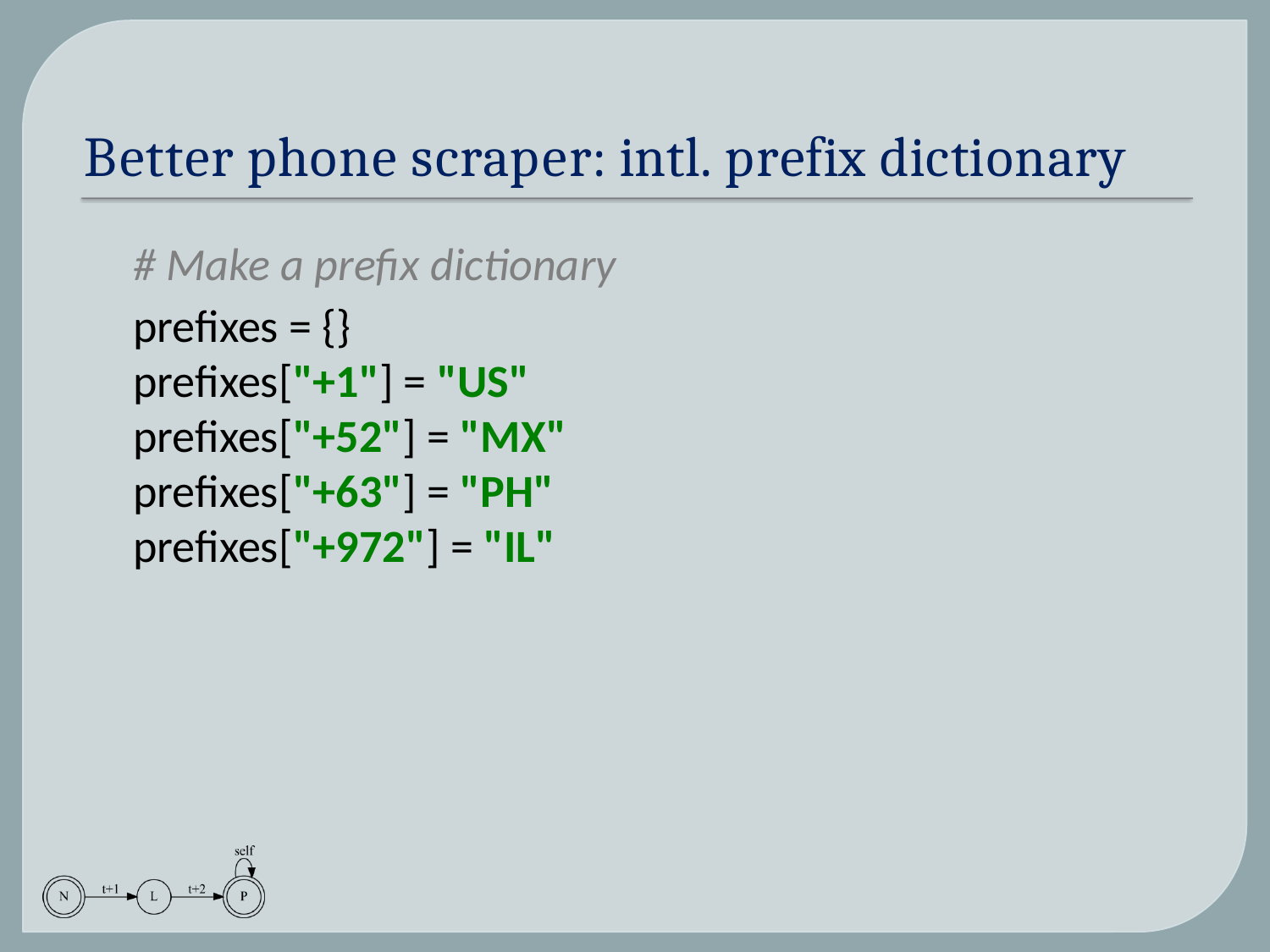

# Better phone scraper: intl. prefix dictionary
# Make a prefix dictionary
prefixes = {}
prefixes["+1"] = "US"
prefixes["+52"] = "MX"
prefixes["+63"] = "PH"
prefixes["+972"] = "IL"